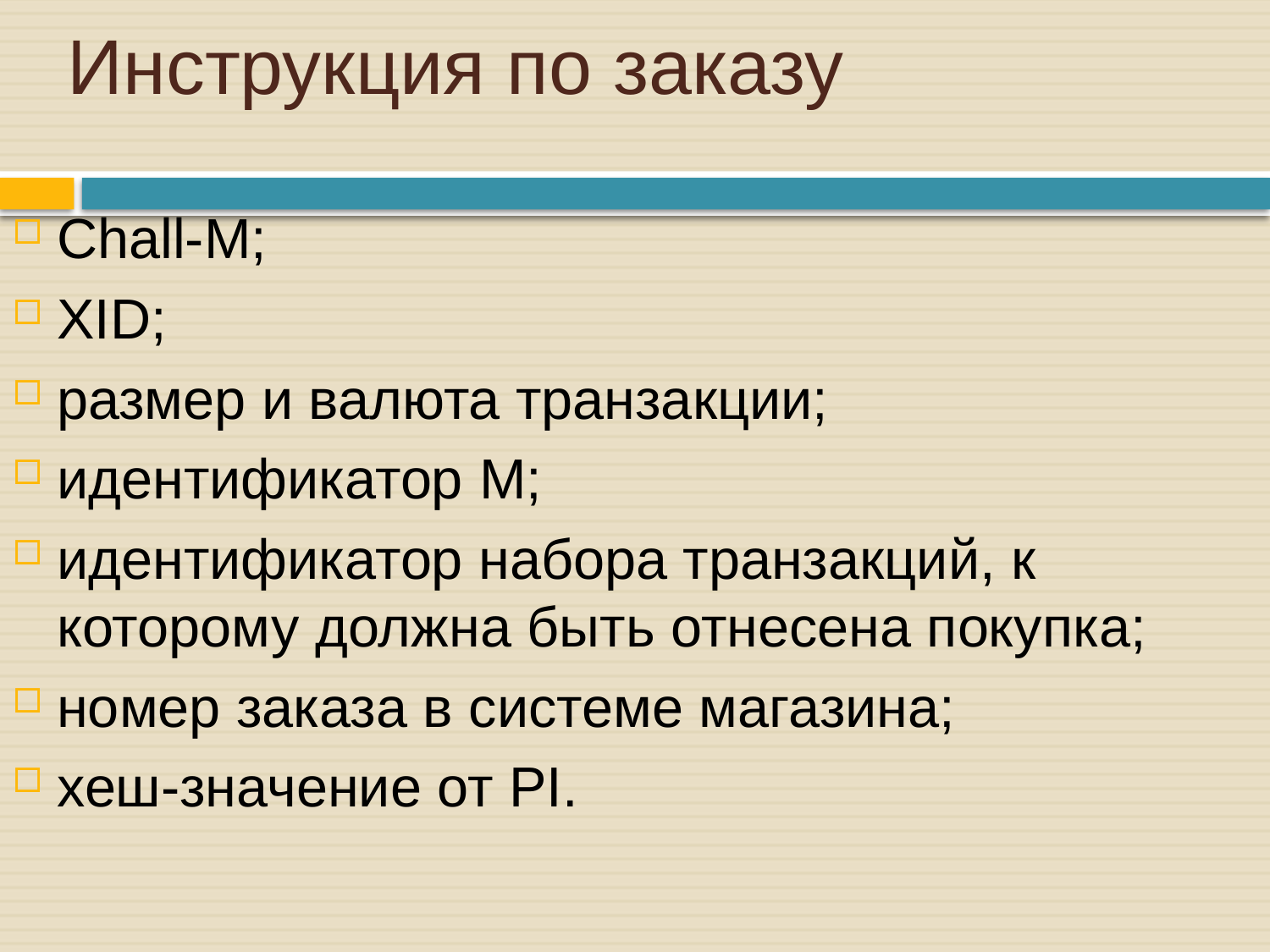

# Инструкция по заказу
Chall-M;
XID;
размер и валюта транзакции;
идентификатор M;
идентификатор набора транзакций, к которому должна быть отнесена покупка;
номер заказа в системе магазина;
хеш-значение от PI.